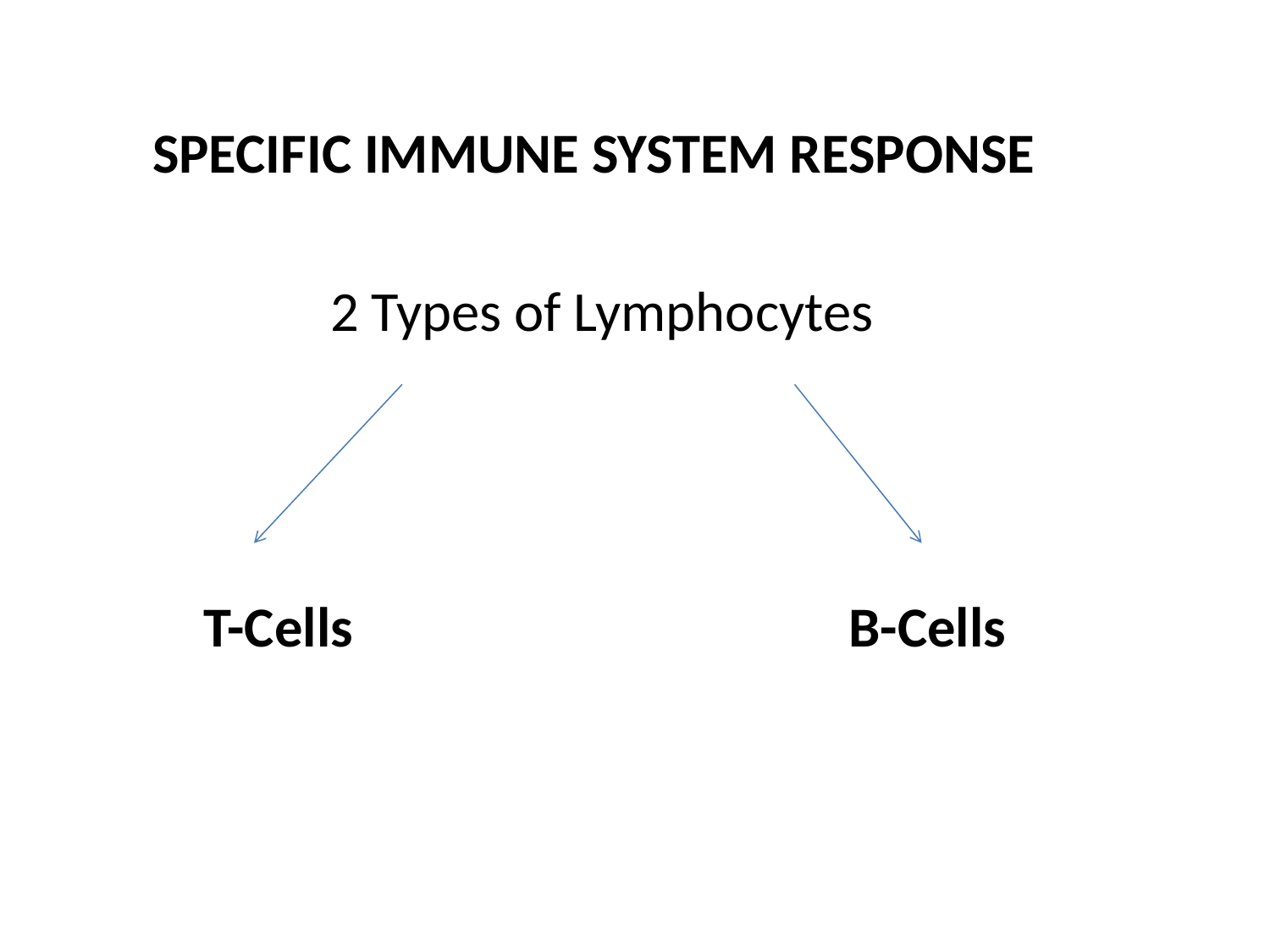

#

      SPECIFIC IMMUNE SYSTEM RESPONSE

                    2 Types of Lymphocytes

          T-Cells                                       B-Cells